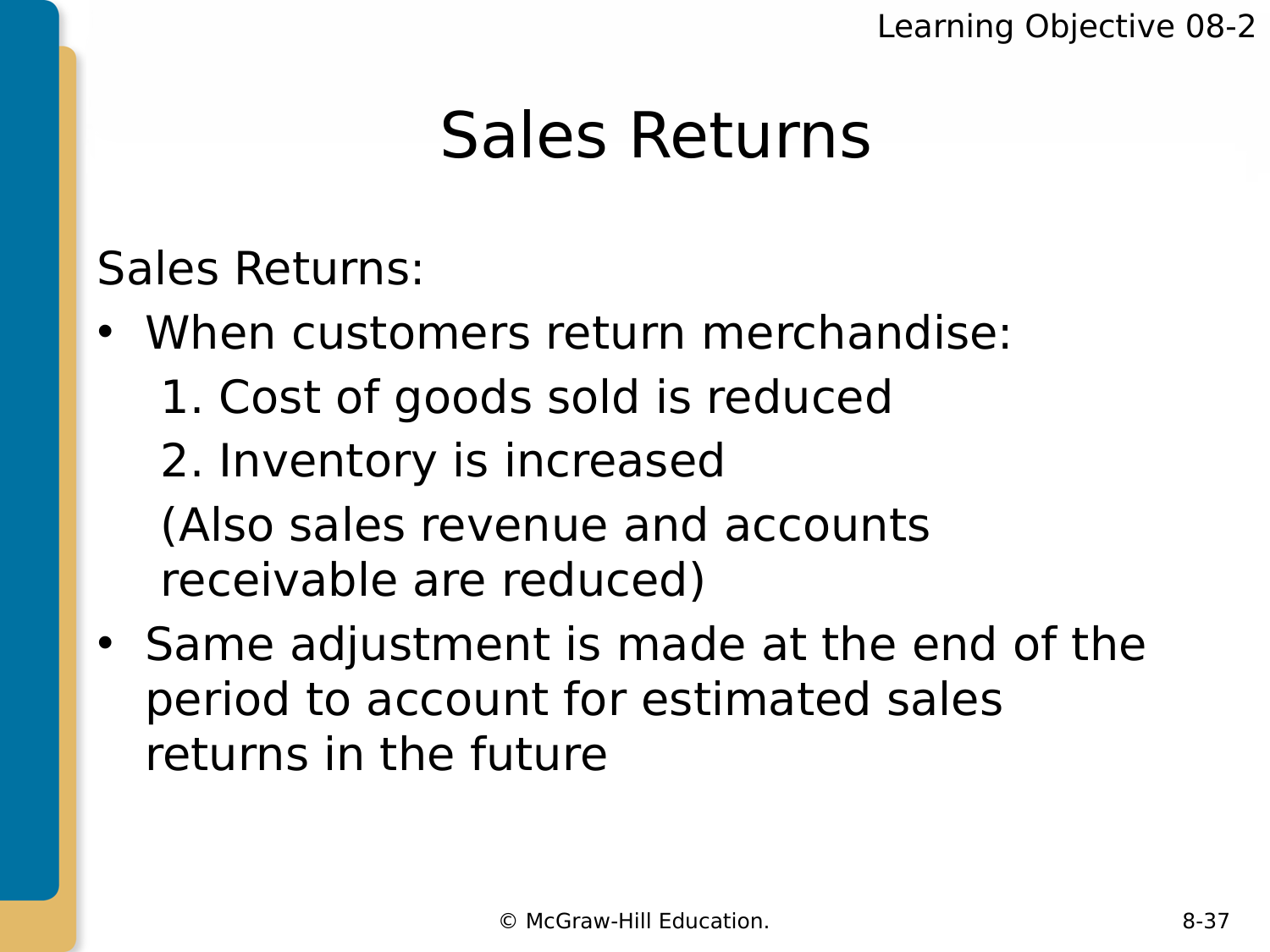

Learning Objective 08-2
# Sales Returns
Sales Returns:
When customers return merchandise:
1. Cost of goods sold is reduced
2. Inventory is increased
(Also sales revenue and accounts receivable are reduced)
Same adjustment is made at the end of the period to account for estimated sales returns in the future